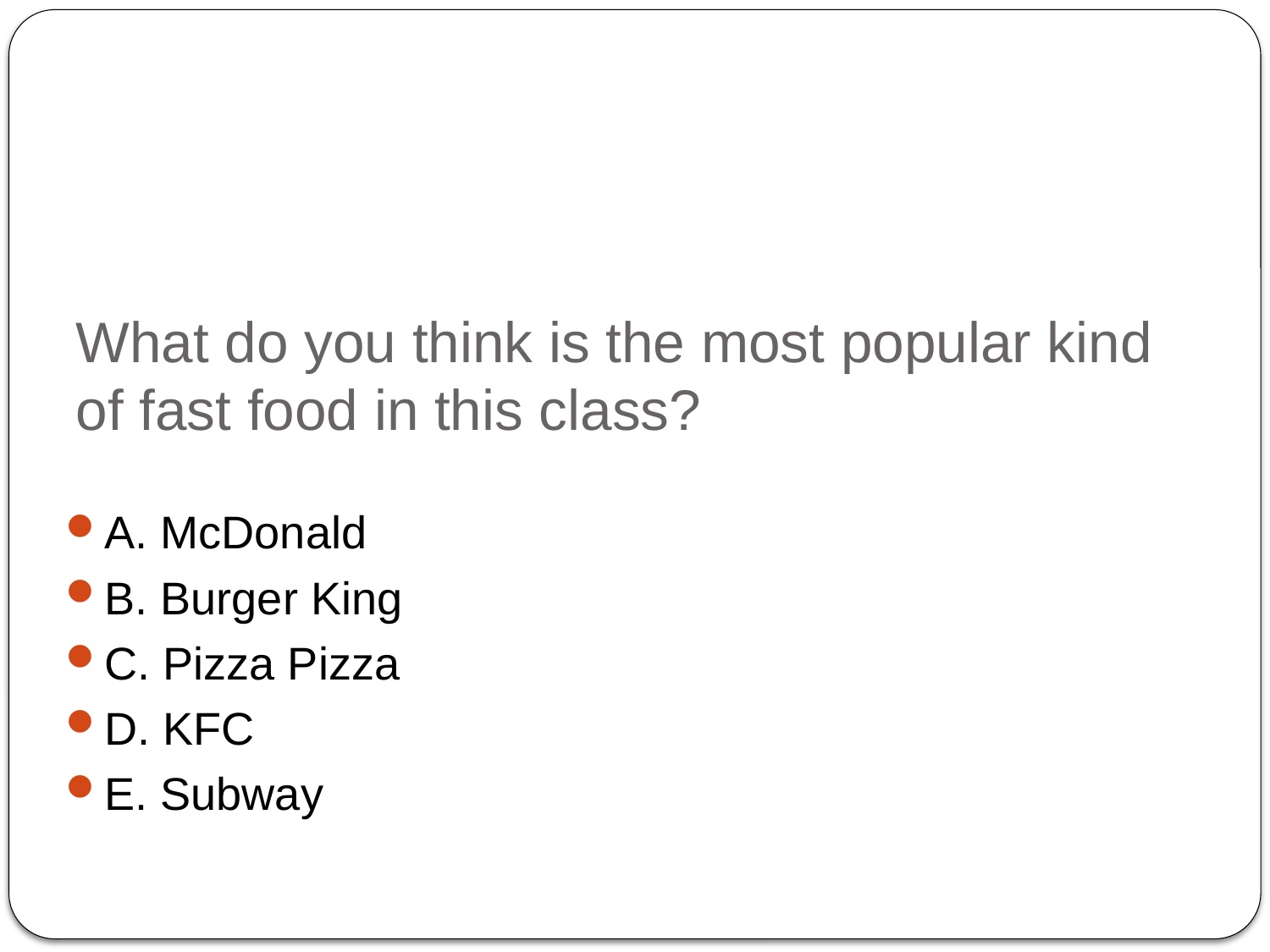

# What do you think is the most popular kind of fast food in this class?
A. McDonald
B. Burger King
C. Pizza Pizza
D. KFC
E. Subway